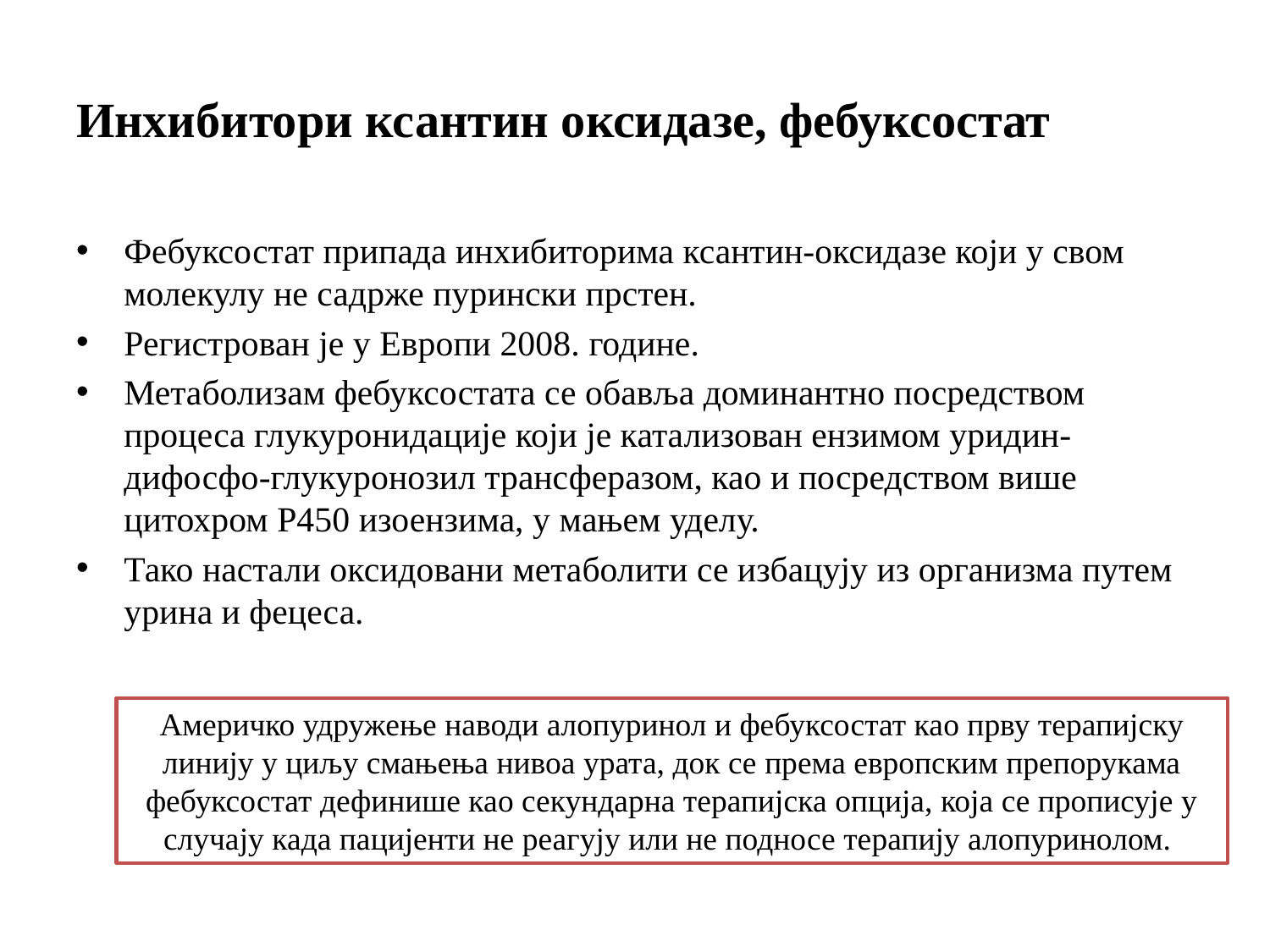

# Инхибитори ксантин оксидазе, фебуксостат
Фебуксостат припада инхибиторима ксантин-оксидазе који у свом молекулу не садрже пурински прстен.
Регистрован је у Европи 2008. године.
Метаболизам фебуксостата се обавља доминантно посредством процеса глукуронидације који је катализован ензимом уридин-дифосфо-глукуронозил трансферазом, као и посредством више цитохром P450 изоензима, у мањем уделу.
Тако настали оксидовани метаболити се избацују из организма путем урина и фецеса.
Америчко удружење наводи алопуринол и фебуксостат као прву терапијску линију у циљу смањења нивоа урата, док се према европским препорукама фебуксостат дефинише као секундарна терапијска опција, која се прописује у случају када пацијенти не реагују или не подносе терапију алопуринолом.